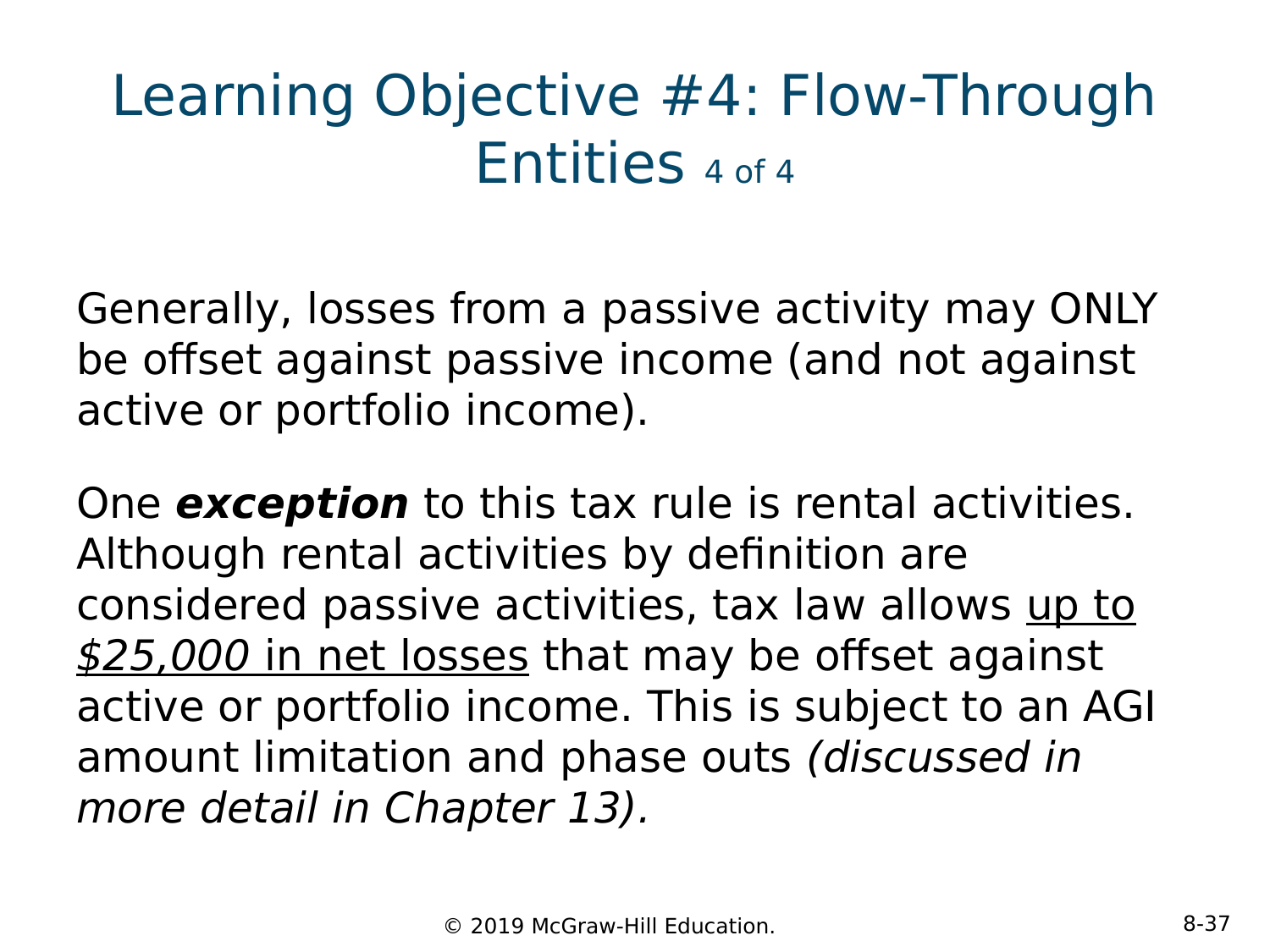

# Learning Objective #4: Flow-Through Entities 4 of 4
Generally, losses from a passive activity may ONLY be offset against passive income (and not against active or portfolio income).
One exception to this tax rule is rental activities. Although rental activities by definition are considered passive activities, tax law allows up to $25,000 in net losses that may be offset against active or portfolio income. This is subject to an AGI amount limitation and phase outs (discussed in more detail in Chapter 13).